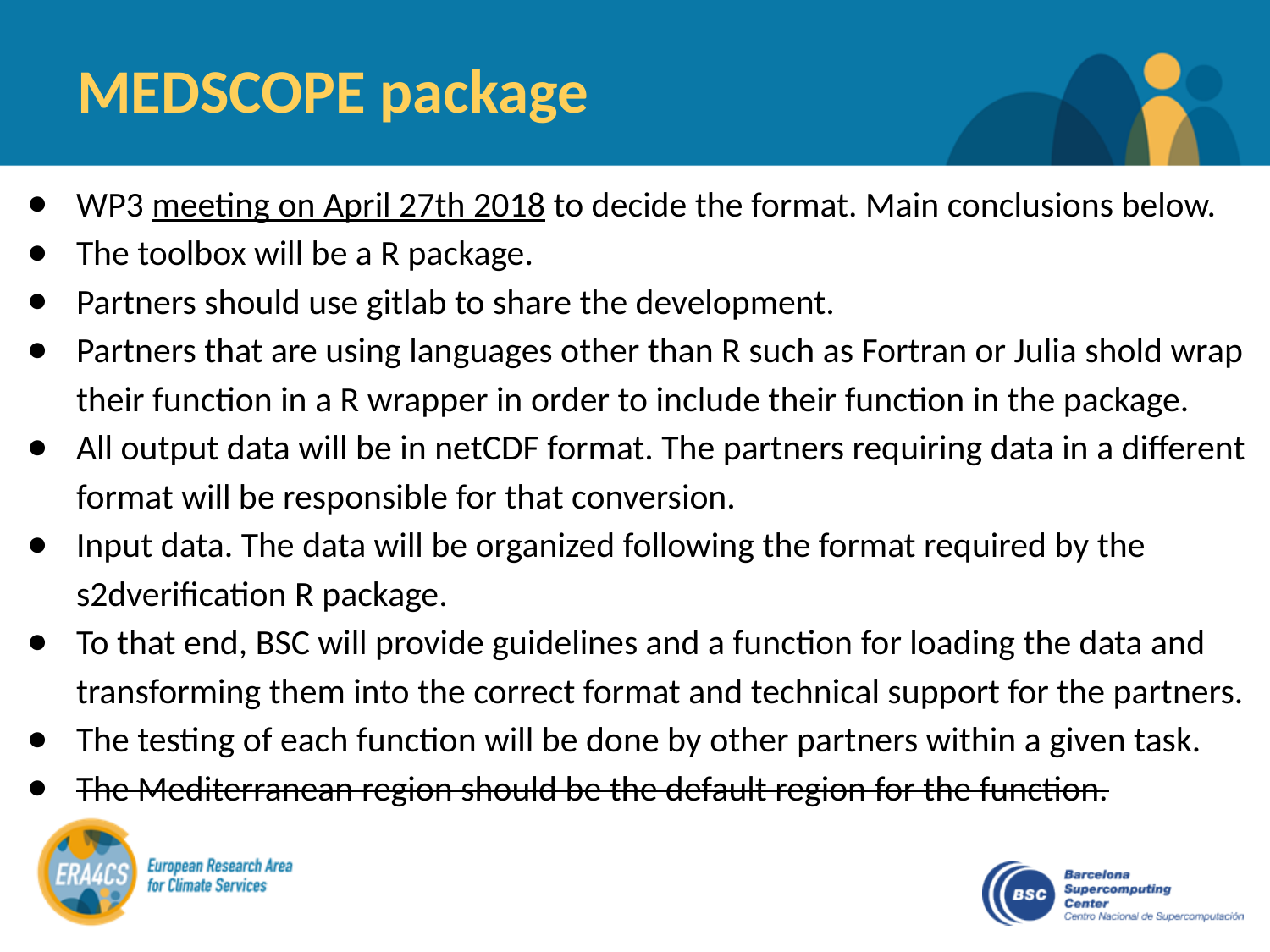

# MEDSCOPE package
WP3 meeting on April 27th 2018 to decide the format. Main conclusions below.
The toolbox will be a R package.
Partners should use gitlab to share the development.
Partners that are using languages other than R such as Fortran or Julia shold wrap their function in a R wrapper in order to include their function in the package.
All output data will be in netCDF format. The partners requiring data in a different format will be responsible for that conversion.
Input data. The data will be organized following the format required by the s2dverification R package.
To that end, BSC will provide guidelines and a function for loading the data and transforming them into the correct format and technical support for the partners.
The testing of each function will be done by other partners within a given task.
The Mediterranean region should be the default region for the function.